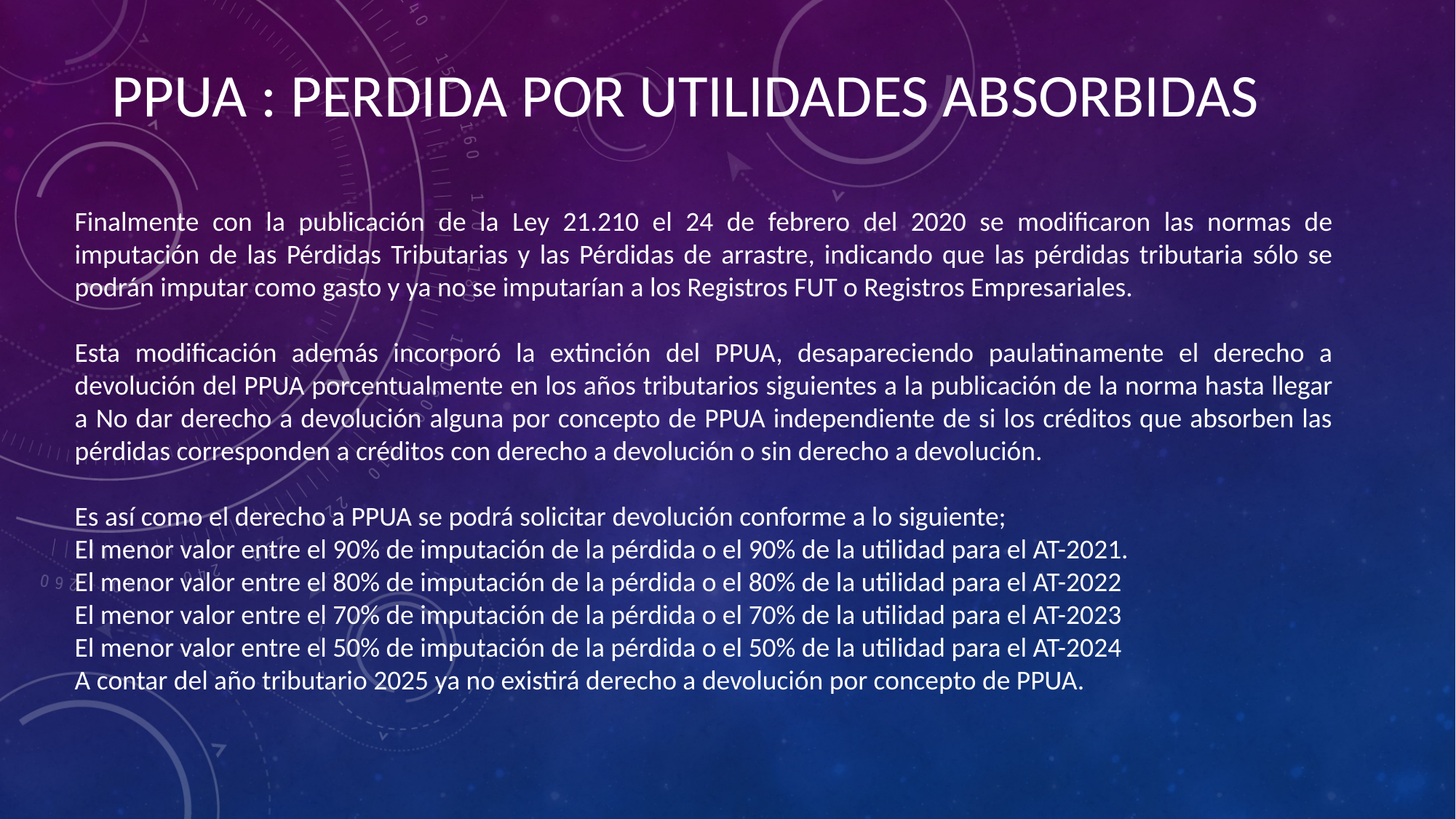

# Ppua : perdida por utilidades absorbidas
Finalmente con la publicación de la Ley 21.210 el 24 de febrero del 2020 se modificaron las normas de imputación de las Pérdidas Tributarias y las Pérdidas de arrastre, indicando que las pérdidas tributaria sólo se podrán imputar como gasto y ya no se imputarían a los Registros FUT o Registros Empresariales.

Esta modificación además incorporó la extinción del PPUA, desapareciendo paulatinamente el derecho a devolución del PPUA porcentualmente en los años tributarios siguientes a la publicación de la norma hasta llegar a No dar derecho a devolución alguna por concepto de PPUA independiente de si los créditos que absorben las pérdidas corresponden a créditos con derecho a devolución o sin derecho a devolución.

Es así como el derecho a PPUA se podrá solicitar devolución conforme a lo siguiente;
El menor valor entre el 90% de imputación de la pérdida o el 90% de la utilidad para el AT-2021.
El menor valor entre el 80% de imputación de la pérdida o el 80% de la utilidad para el AT-2022
El menor valor entre el 70% de imputación de la pérdida o el 70% de la utilidad para el AT-2023
El menor valor entre el 50% de imputación de la pérdida o el 50% de la utilidad para el AT-2024
A contar del año tributario 2025 ya no existirá derecho a devolución por concepto de PPUA.